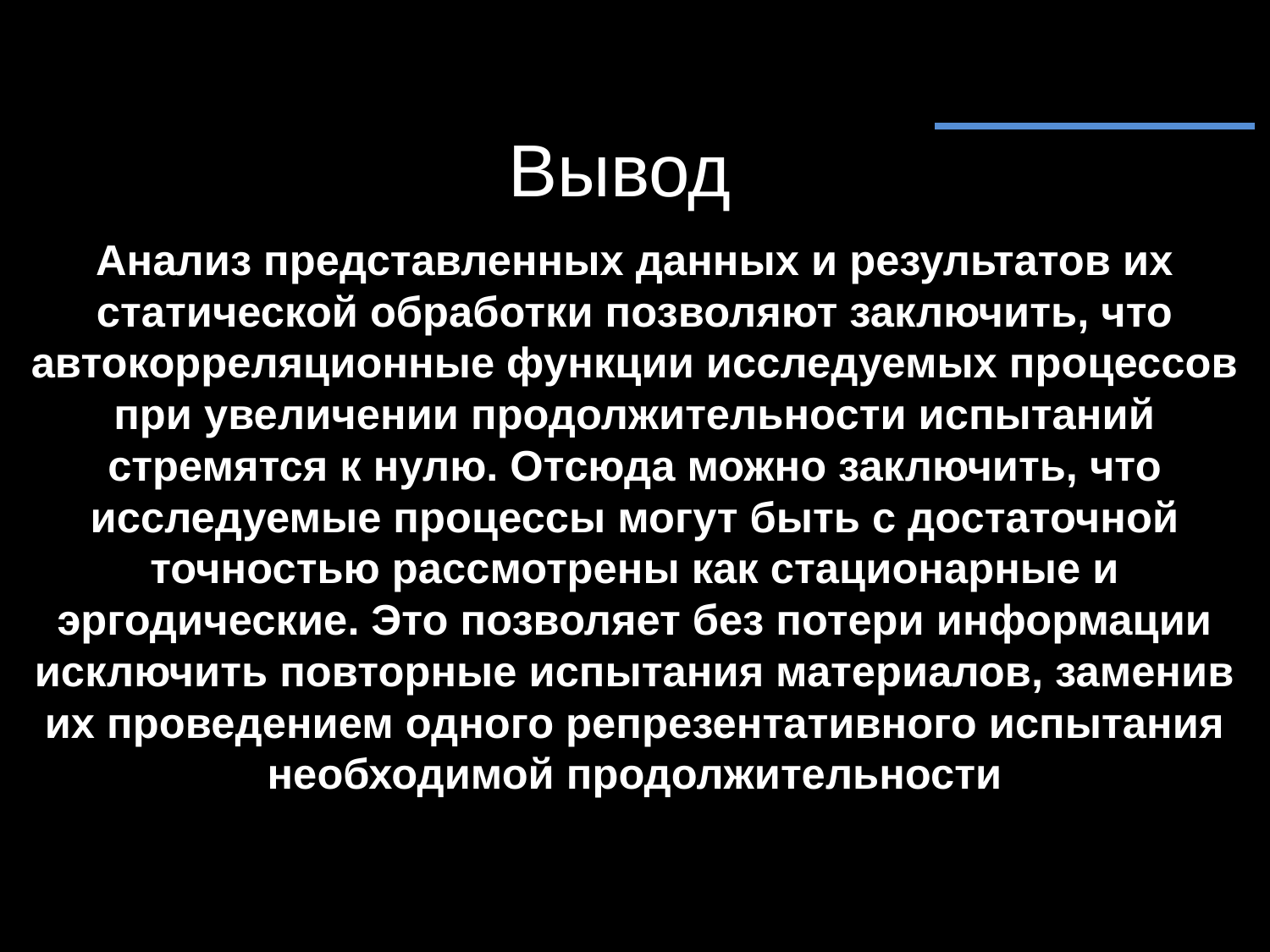

Вывод:
Анализ представленных данных и результатов их статической обработки позволяют заключить, что автокорреляционные функции исследуемых процессов при увеличении продолжительности испытаний стремятся к нулю. Отсюда можно заключить, что исследуемые процессы могут быть с достаточной точностью рассмотрены как стационарные и эргодические. Это позволяет без потери информации исключить повторные испытания материалов, заменив их проведением одного репрезентативного испытания необходимой продолжительности